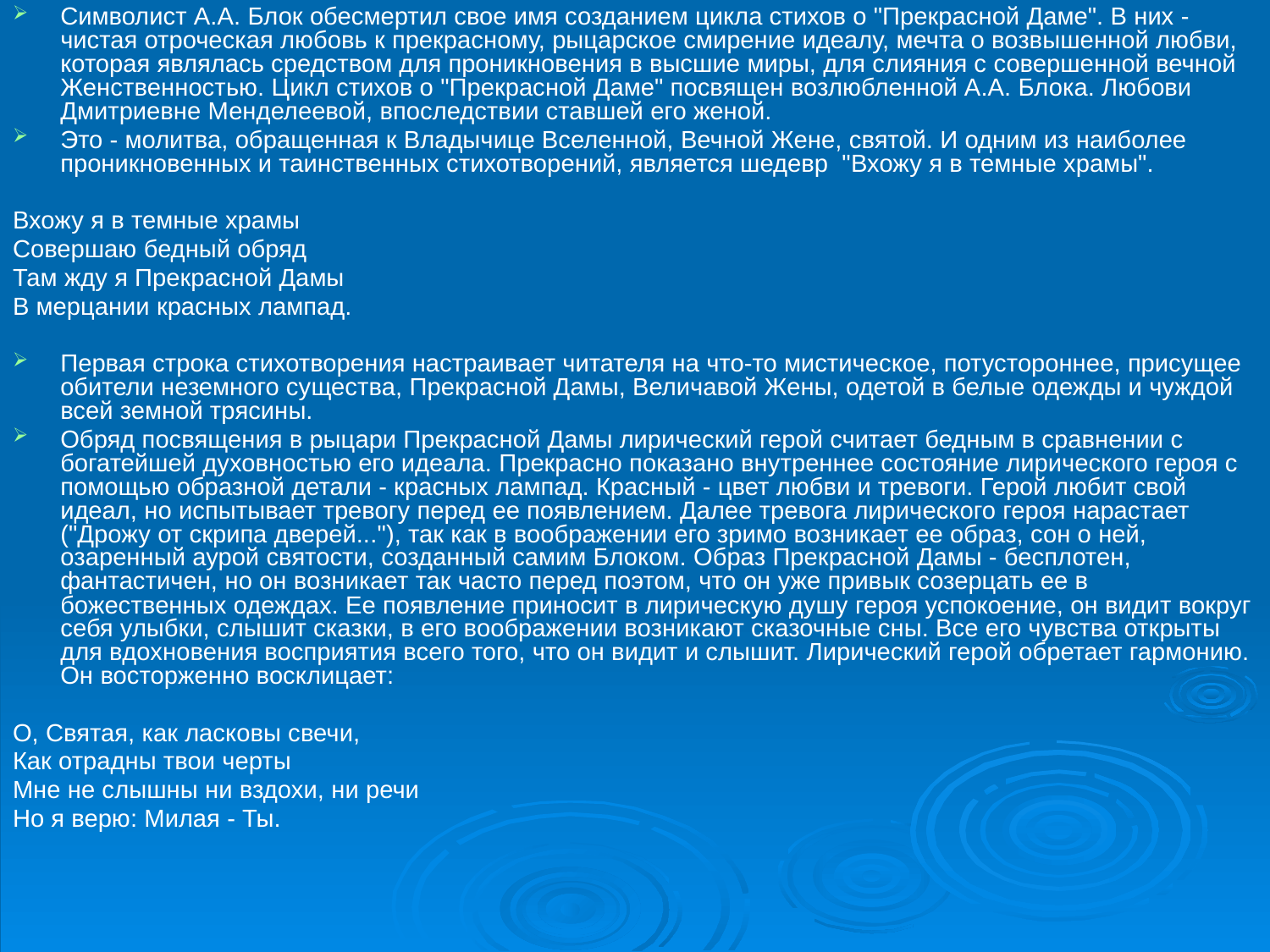

Символист А.А. Блок обесмертил свое имя созданием цикла стихов о "Прекрасной Даме". В них - чистая отроческая любовь к прекрасному, рыцарское смирение идеалу, мечта о возвышенной любви, которая являлась средством для проникновения в высшие миры, для слияния с совершенной вечной Женственностью. Цикл стихов о "Прекрасной Даме" посвящен возлюбленной А.А. Блока. Любови Дмитриевне Менделеевой, впоследствии ставшей его женой.
Это - молитва, обращенная к Владычице Вселенной, Вечной Жене, святой. И одним из наиболее проникновенных и таинственных стихотворений, является шедевр  "Вхожу я в темные храмы".

Вхожу я в темные храмы
Совершаю бедный обряд
Там жду я Прекрасной Дамы
В мерцании красных лампад.

Первая строка стихотворения настраивает читателя на что-то мистическое, потустороннее, присущее обители неземного существа, Прекрасной Дамы, Величавой Жены, одетой в белые одежды и чуждой всей земной трясины.
Обряд посвящения в рыцари Прекрасной Дамы лирический герой считает бедным в сравнении с богатейшей духовностью его идеала. Прекрасно показано внутреннее состояние лирического героя с помощью образной детали - красных лампад. Красный - цвет любви и тревоги. Герой любит свой идеал, но испытывает тревогу перед ее появлением. Далее тревога лирического героя нарастает ("Дрожу от скрипа дверей..."), так как в воображении его зримо возникает ее образ, сон о ней, озаренный аурой святости, созданный самим Блоком. Образ Прекрасной Дамы - бесплотен, фантастичен, но он возникает так часто перед поэтом, что он уже привык созерцать ее в божественных одеждах. Ее появление приносит в лирическую душу героя успокоение, он видит вокруг себя улыбки, слышит сказки, в его воображении возникают сказочные сны. Все его чувства открыты для вдохновения восприятия всего того, что он видит и слышит. Лирический герой обретает гармонию. Он восторженно восклицает:

О, Святая, как ласковы свечи,
Как отрадны твои черты
Мне не слышны ни вздохи, ни речи
Но я верю: Милая - Ты.